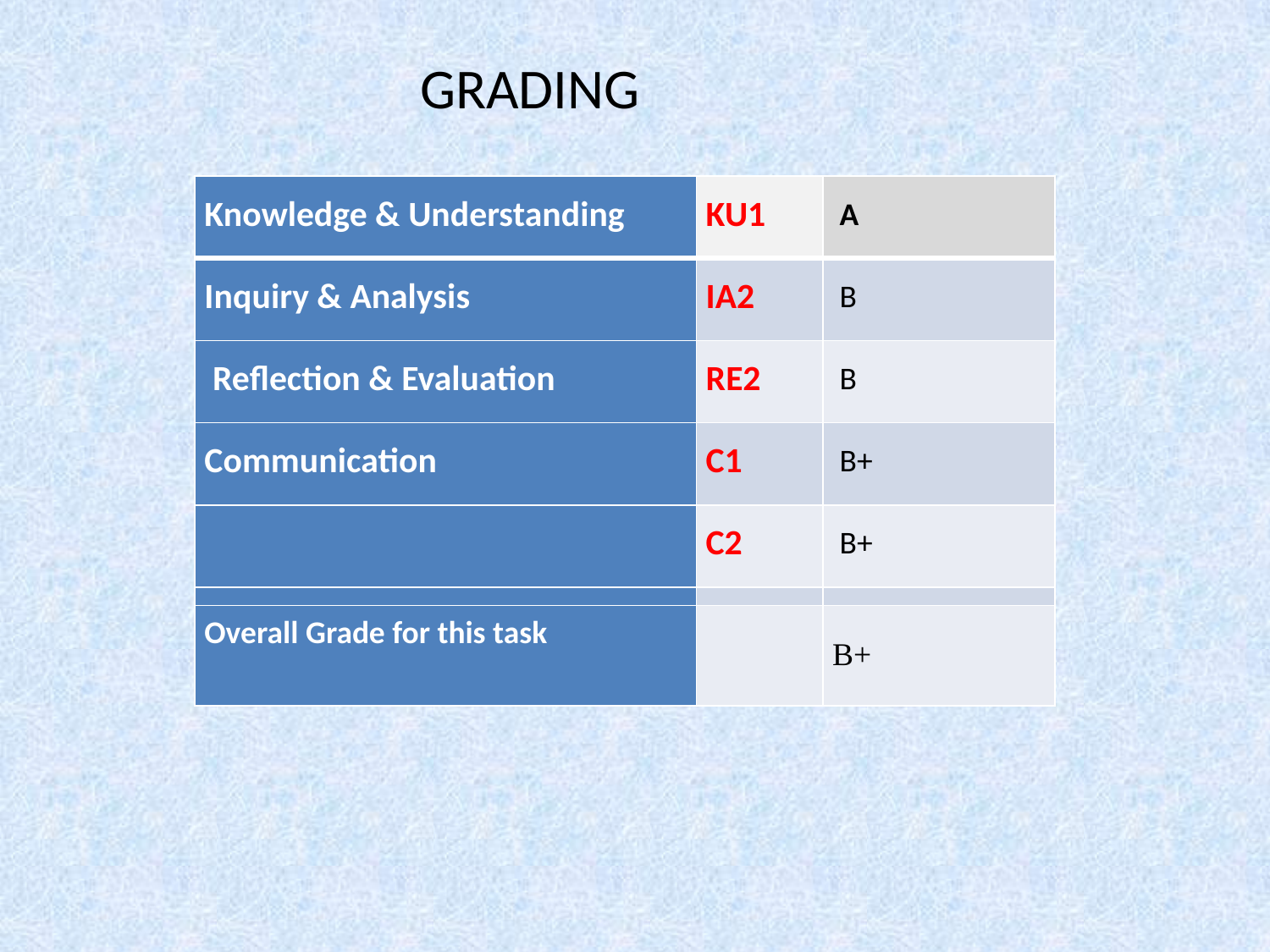

GRADING
| Knowledge & Understanding | KU1 | A |
| --- | --- | --- |
| Inquiry & Analysis | IA2 | B |
| Reflection & Evaluation | RE2 | B |
| Communication | C1 | B+ |
|  | C2 | B+ |
|  |  |  |
| Overall Grade for this task |  | B+ |